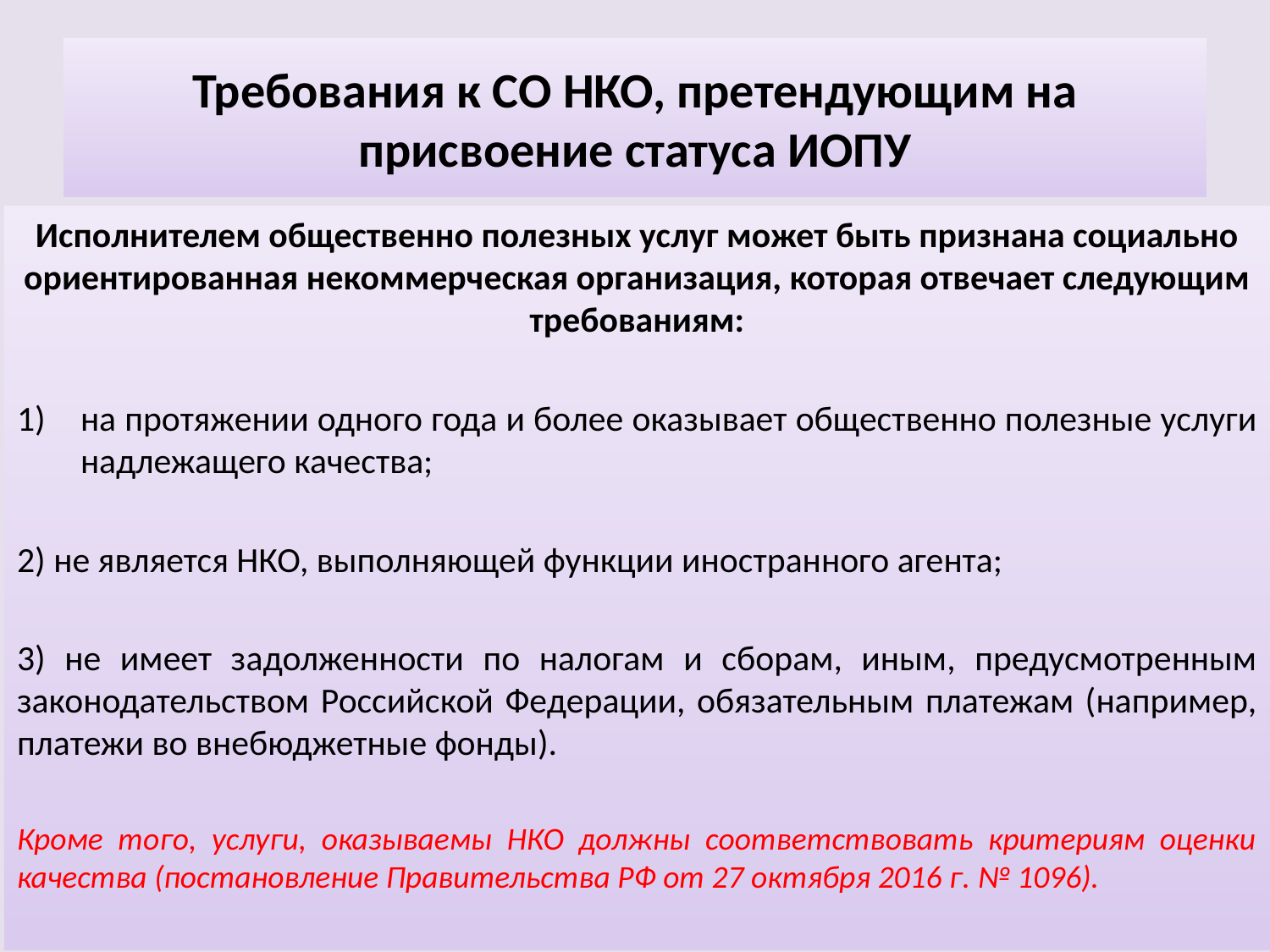

# Требования к СО НКО, претендующим на присвоение статуса ИОПУ
Исполнителем общественно полезных услуг может быть признана социально ориентированная некоммерческая организация, которая отвечает следующим требованиям:

на протяжении одного года и более оказывает общественно полезные услуги надлежащего качества;

2) не является НКО, выполняющей функции иностранного агента;

3) не имеет задолженности по налогам и сборам, иным, предусмотренным законодательством Российской Федерации, обязательным платежам (например, платежи во внебюджетные фонды).

Кроме того, услуги, оказываемы НКО должны соответствовать критериям оценки качества (постановление Правительства РФ от 27 октября 2016 г. № 1096).